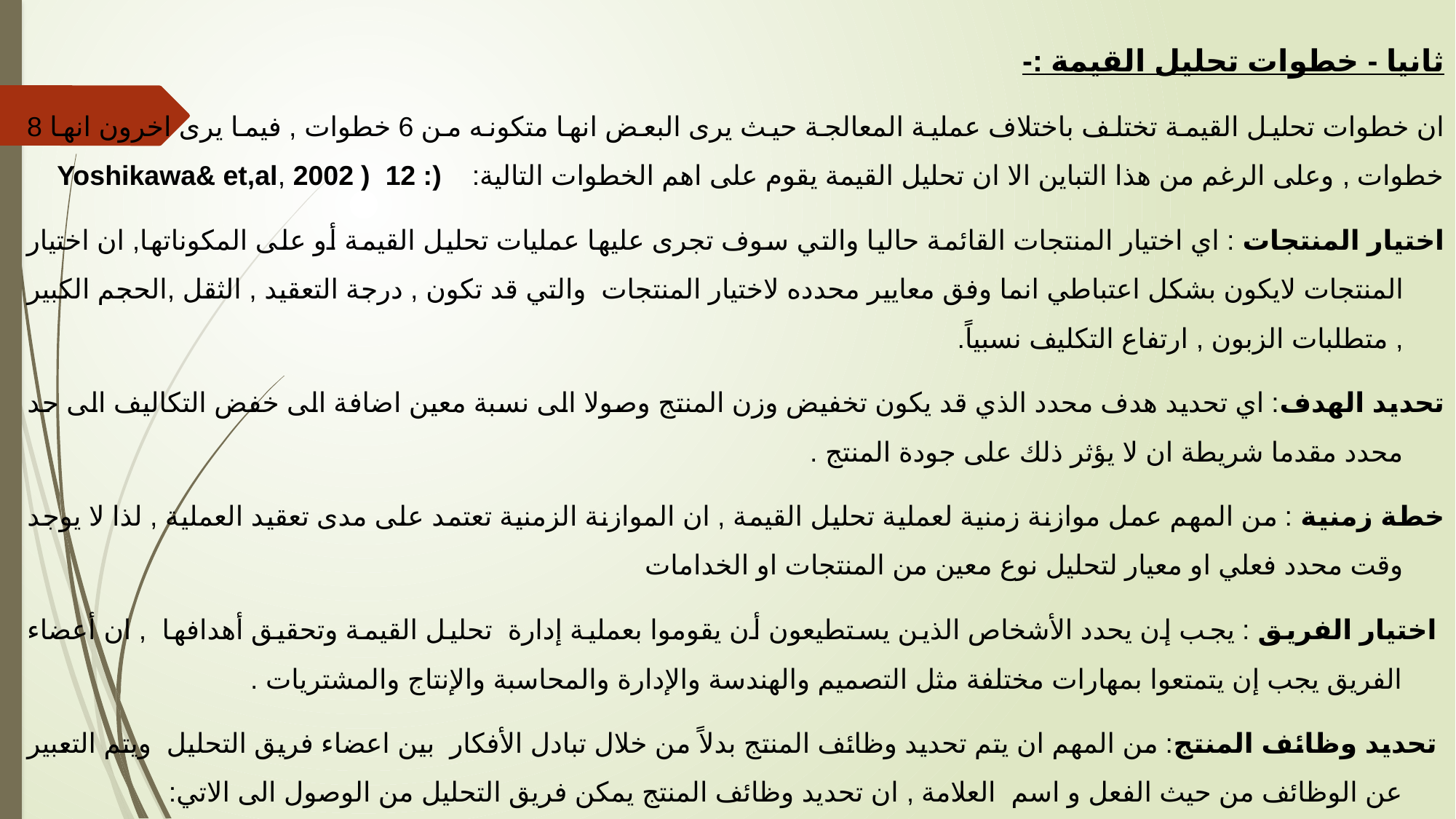

ثانيا - خطوات تحليل القيمة :-
ان خطوات تحليل القيمة تختلف باختلاف عملية المعالجة حيث يرى البعض انها متكونه من 6 خطوات , فيما يرى اخرون انها 8 خطوات , وعلى الرغم من هذا التباين الا ان تحليل القيمة يقوم على اهم الخطوات التالية:    (: 12  ( Yoshikawa& et,al, 2002
اختيار المنتجات : اي اختيار المنتجات القائمة حاليا والتي سوف تجرى عليها عمليات تحليل القيمة أو على المكوناتها, ان اختيار المنتجات لايكون بشكل اعتباطي انما وفق معايير محدده لاختيار المنتجات  والتي قد تكون , درجة التعقيد , الثقل ,الحجم الكبير , متطلبات الزبون , ارتفاع التكليف نسبياً.
تحديد الهدف: اي تحديد هدف محدد الذي قد يكون تخفيض وزن المنتج وصولا الى نسبة معين اضافة الى خفض التكاليف الى حد محدد مقدما شريطة ان لا يؤثر ذلك على جودة المنتج .
خطة زمنية : من المهم عمل موازنة زمنية لعملية تحليل القيمة , ان الموازنة الزمنية تعتمد على مدى تعقيد العملية , لذا لا يوجد وقت محدد فعلي او معيار لتحليل نوع معين من المنتجات او الخدامات
 اختيار الفريق : يجب إن يحدد الأشخاص الذين يستطيعون أن يقوموا بعملية إدارة  تحليل القيمة وتحقيق أهدافها  , ان أعضاء الفريق يجب إن يتمتعوا بمهارات مختلفة مثل التصميم والهندسة والإدارة والمحاسبة والإنتاج والمشتريات .
 تحديد وظائف المنتج: من المهم ان يتم تحديد وظائف المنتج بدلاً من خلال تبادل الأفكار  بين اعضاء فريق التحليل  ويتم التعبير عن الوظائف من حيث الفعل و اسم  العلامة , ان تحديد وظائف المنتج يمكن فريق التحليل من الوصول الى الاتي: